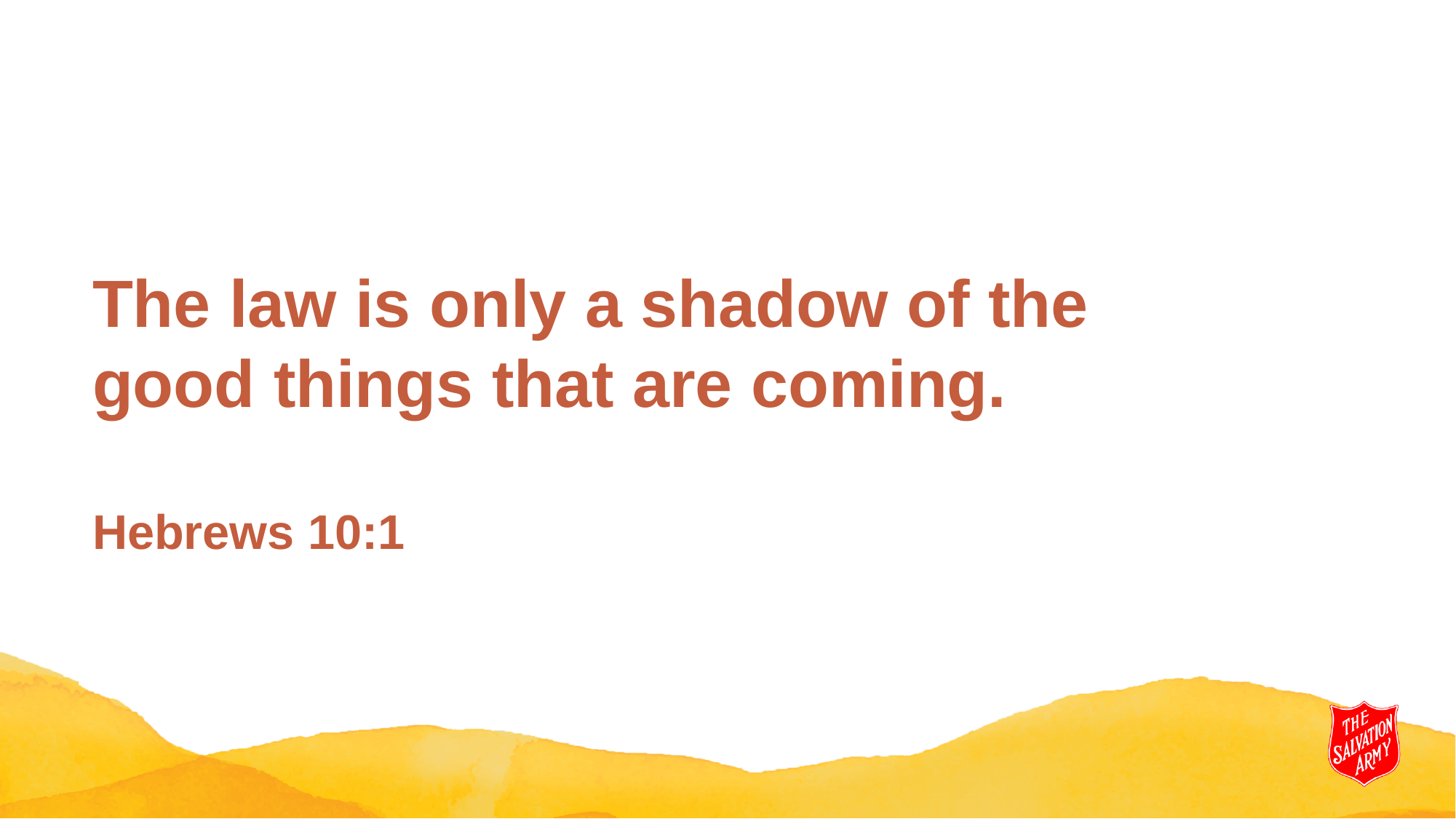

# The law is only a shadow of the good things that are coming. Hebrews 10:1